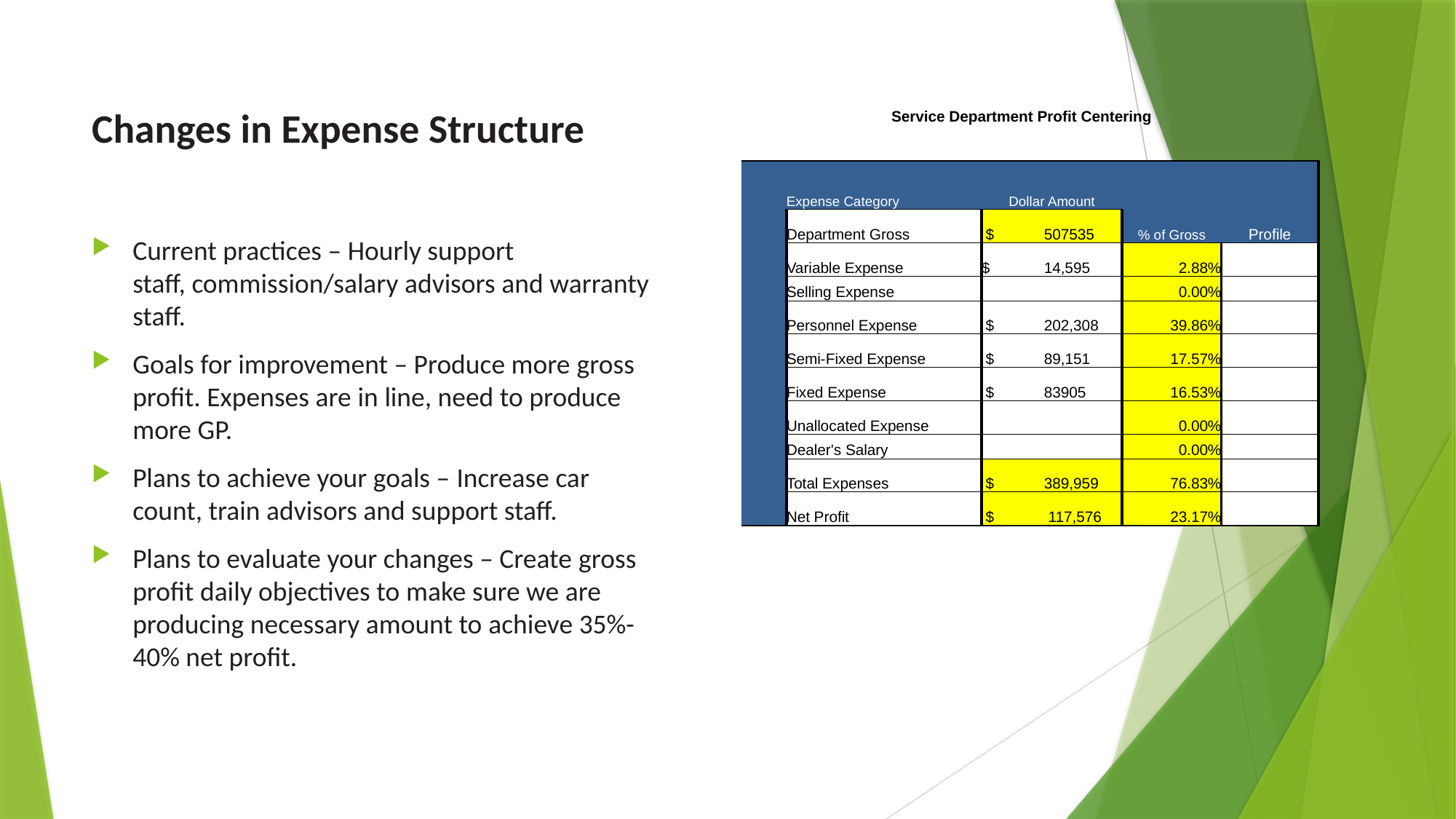

# Changes in Expense Structure
| Service Department Profit Centering |  |  |  |  |
| --- | --- | --- | --- | --- |
|  |  |  |  |  |
|  | Expense Category | Dollar Amount |  |  |
|  | Department Gross | $            507535 | % of Gross | Profile |
|  | Variable Expense | $             14,595 | 2.88% |  |
|  | Selling Expense |  | 0.00% |  |
|  | Personnel Expense | $            202,308 | 39.86% |  |
|  | Semi-Fixed Expense | $            89,151 | 17.57% |  |
|  | Fixed Expense | $            83905 | 16.53% |  |
|  | Unallocated Expense |  | 0.00% |  |
|  | Dealer's Salary |  | 0.00% |  |
|  | Total Expenses | $            389,959 | 76.83% |  |
|  | Net Profit | $             117,576 | 23.17% |  |

Current practices – Hourly support staff, commission/salary advisors and warranty staff.
Goals for improvement – Produce more gross profit. Expenses are in line, need to produce more GP.
Plans to achieve your goals – Increase car count, train advisors and support staff.
Plans to evaluate your changes – Create gross profit daily objectives to make sure we are producing necessary amount to achieve 35%-40% net profit.